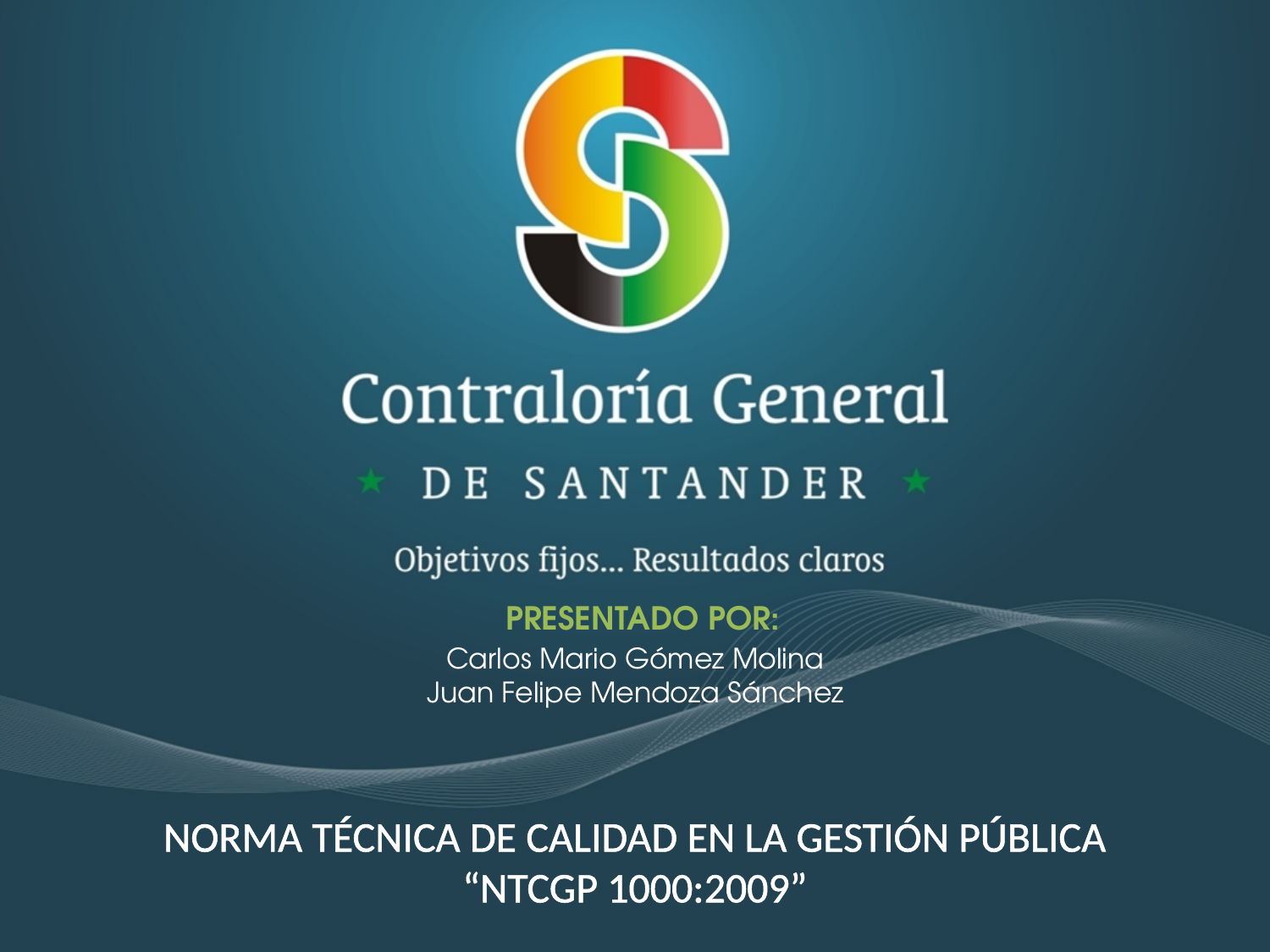

Presentado por:
Carlos Mario Gómez Molina
Juan Felipe Mendoza Sánchez
NORMA TÉCNICA DE CALIDAD EN LA GESTIÓN PÚBLICA
“NTCGP 1000:2009”